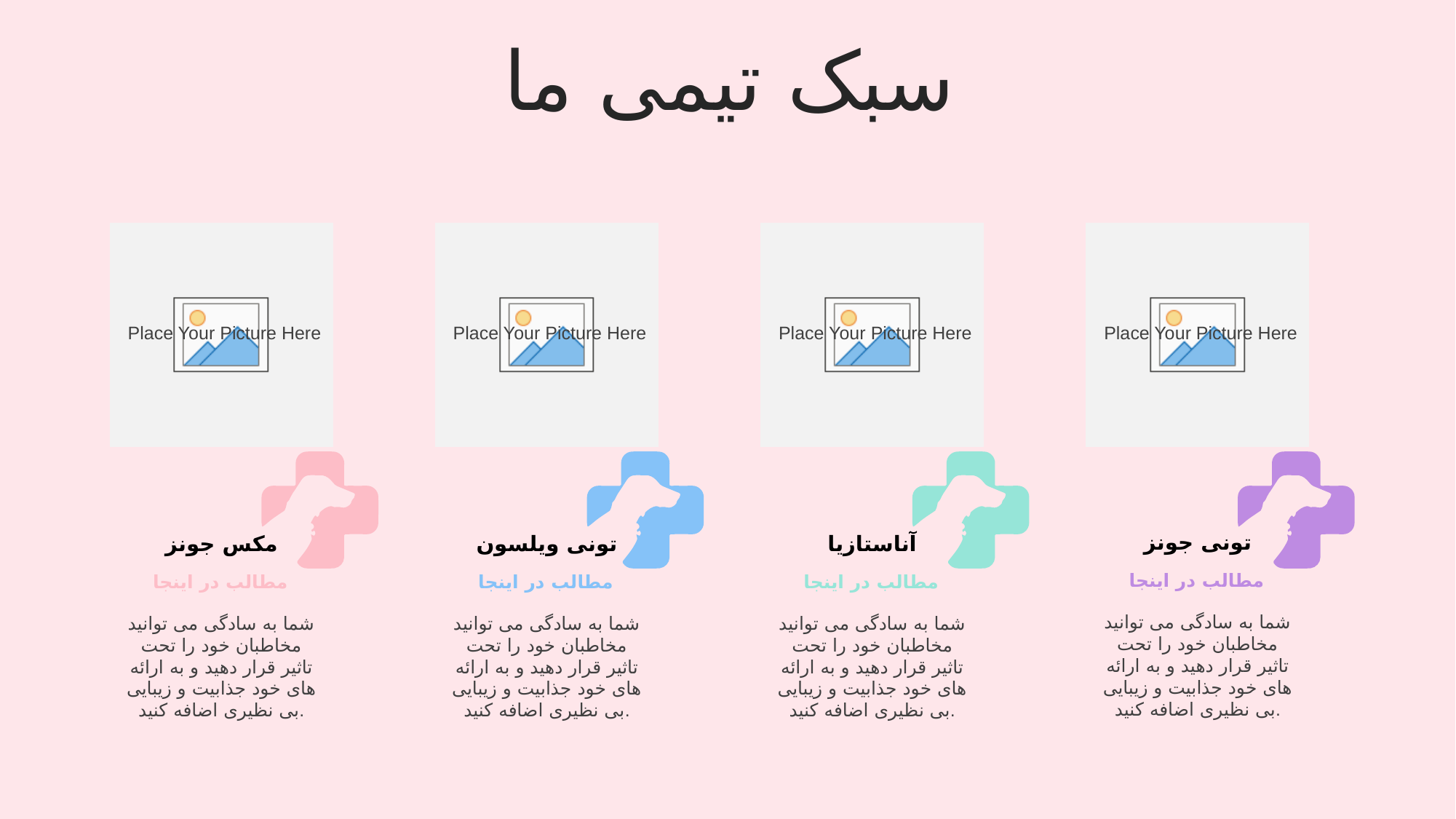

سبک تیمی ما

تونی جونز
مطالب در اینجا
شما به سادگی می توانید مخاطبان خود را تحت تاثیر قرار دهید و به ارائه های خود جذابیت و زیبایی بی نظیری اضافه کنید.
مکس جونز
مطالب در اینجا
شما به سادگی می توانید مخاطبان خود را تحت تاثیر قرار دهید و به ارائه های خود جذابیت و زیبایی بی نظیری اضافه کنید.
تونی ویلسون
مطالب در اینجا
شما به سادگی می توانید مخاطبان خود را تحت تاثیر قرار دهید و به ارائه های خود جذابیت و زیبایی بی نظیری اضافه کنید.
آناستازیا
مطالب در اینجا
شما به سادگی می توانید مخاطبان خود را تحت تاثیر قرار دهید و به ارائه های خود جذابیت و زیبایی بی نظیری اضافه کنید.